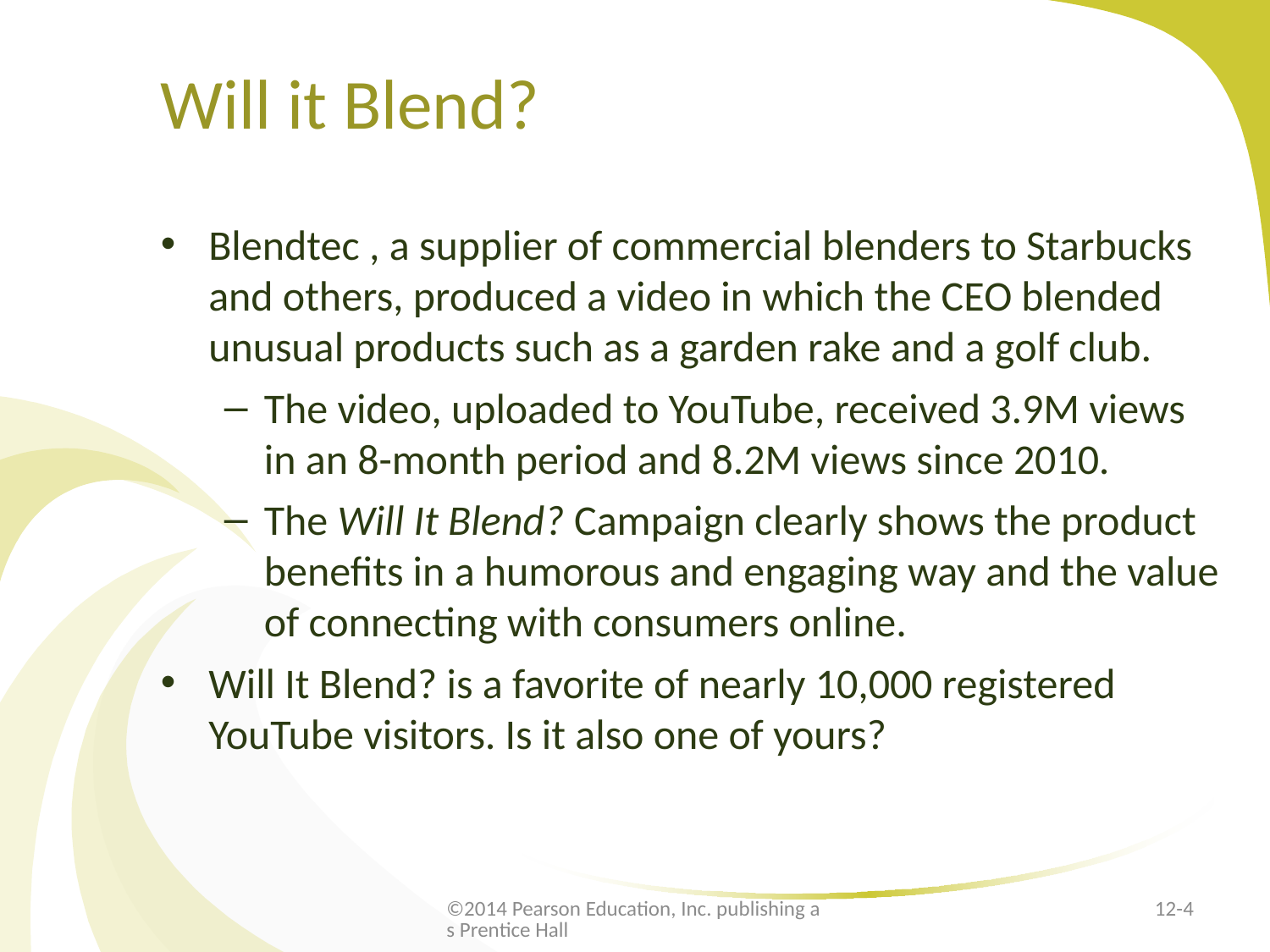

# Will it Blend?
Blendtec , a supplier of commercial blenders to Starbucks and others, produced a video in which the CEO blended unusual products such as a garden rake and a golf club.
The video, uploaded to YouTube, received 3.9M views in an 8-month period and 8.2M views since 2010.
The Will It Blend? Campaign clearly shows the product benefits in a humorous and engaging way and the value of connecting with consumers online.
Will It Blend? is a favorite of nearly 10,000 registered YouTube visitors. Is it also one of yours?
©2014 Pearson Education, Inc. publishing as Prentice Hall
12-4